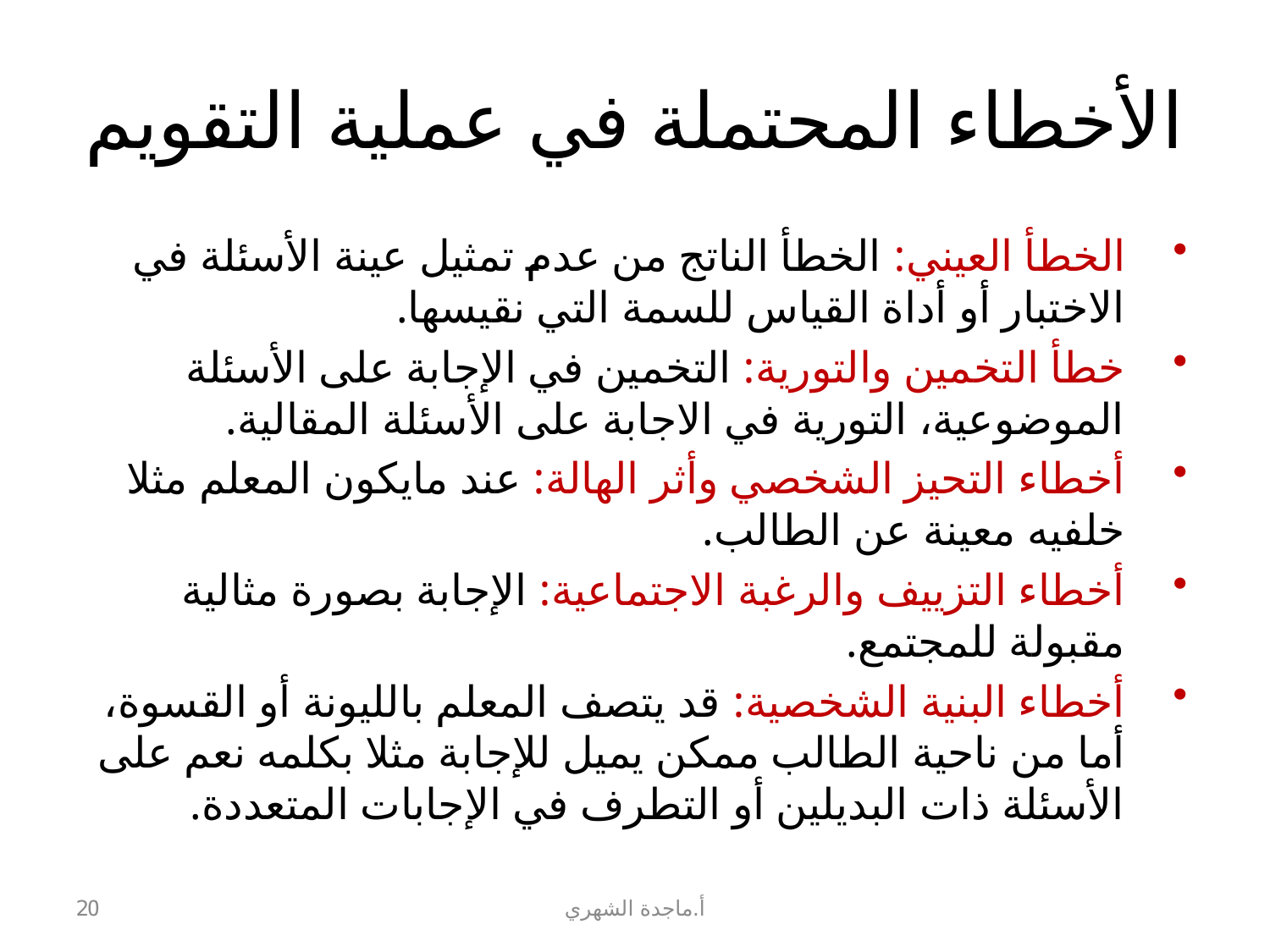

# الأخطاء المحتملة في عملية التقويم
الخطأ العيني: الخطأ الناتج من عدم تمثيل عينة الأسئلة في الاختبار أو أداة القياس للسمة التي نقيسها.
خطأ التخمين والتورية: التخمين في الإجابة على الأسئلة الموضوعية، التورية في الاجابة على الأسئلة المقالية.
أخطاء التحيز الشخصي وأثر الهالة: عند مايكون المعلم مثلا خلفيه معينة عن الطالب.
أخطاء التزييف والرغبة الاجتماعية: الإجابة بصورة مثالية مقبولة للمجتمع.
أخطاء البنية الشخصية: قد يتصف المعلم بالليونة أو القسوة، أما من ناحية الطالب ممكن يميل للإجابة مثلا بكلمه نعم على الأسئلة ذات البديلين أو التطرف في الإجابات المتعددة.
20
أ.ماجدة الشهري